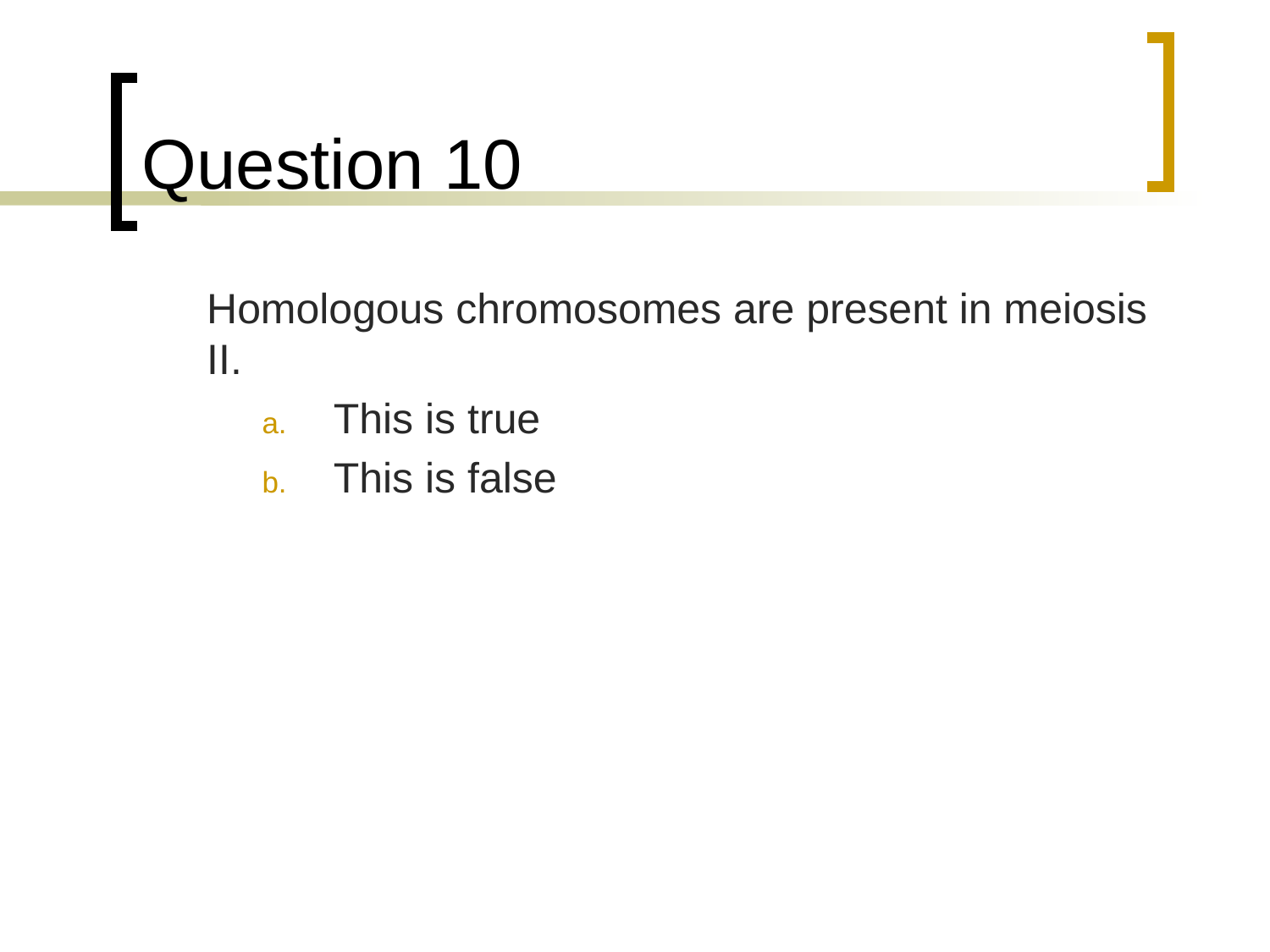

# Question 10
	Homologous chromosomes are present in meiosis II.
This is true
This is false